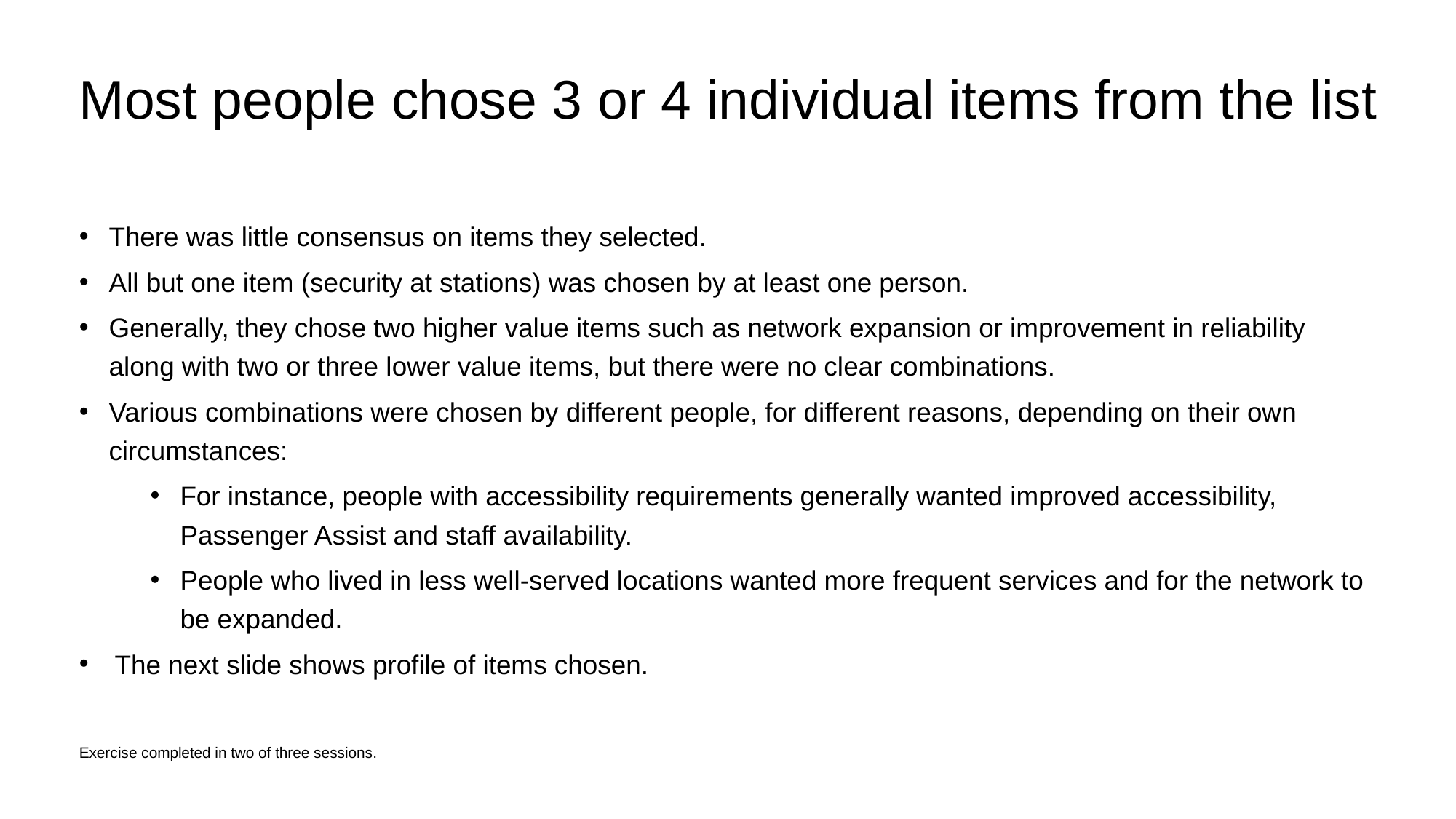

# Most people chose 3 or 4 individual items from the list
There was little consensus on items they selected.
All but one item (security at stations) was chosen by at least one person.
Generally, they chose two higher value items such as network expansion or improvement in reliability along with two or three lower value items, but there were no clear combinations.
Various combinations were chosen by different people, for different reasons, depending on their own circumstances:
For instance, people with accessibility requirements generally wanted improved accessibility, Passenger Assist and staff availability.
People who lived in less well-served locations wanted more frequent services and for the network to be expanded.
The next slide shows profile of items chosen.
Exercise completed in two of three sessions.